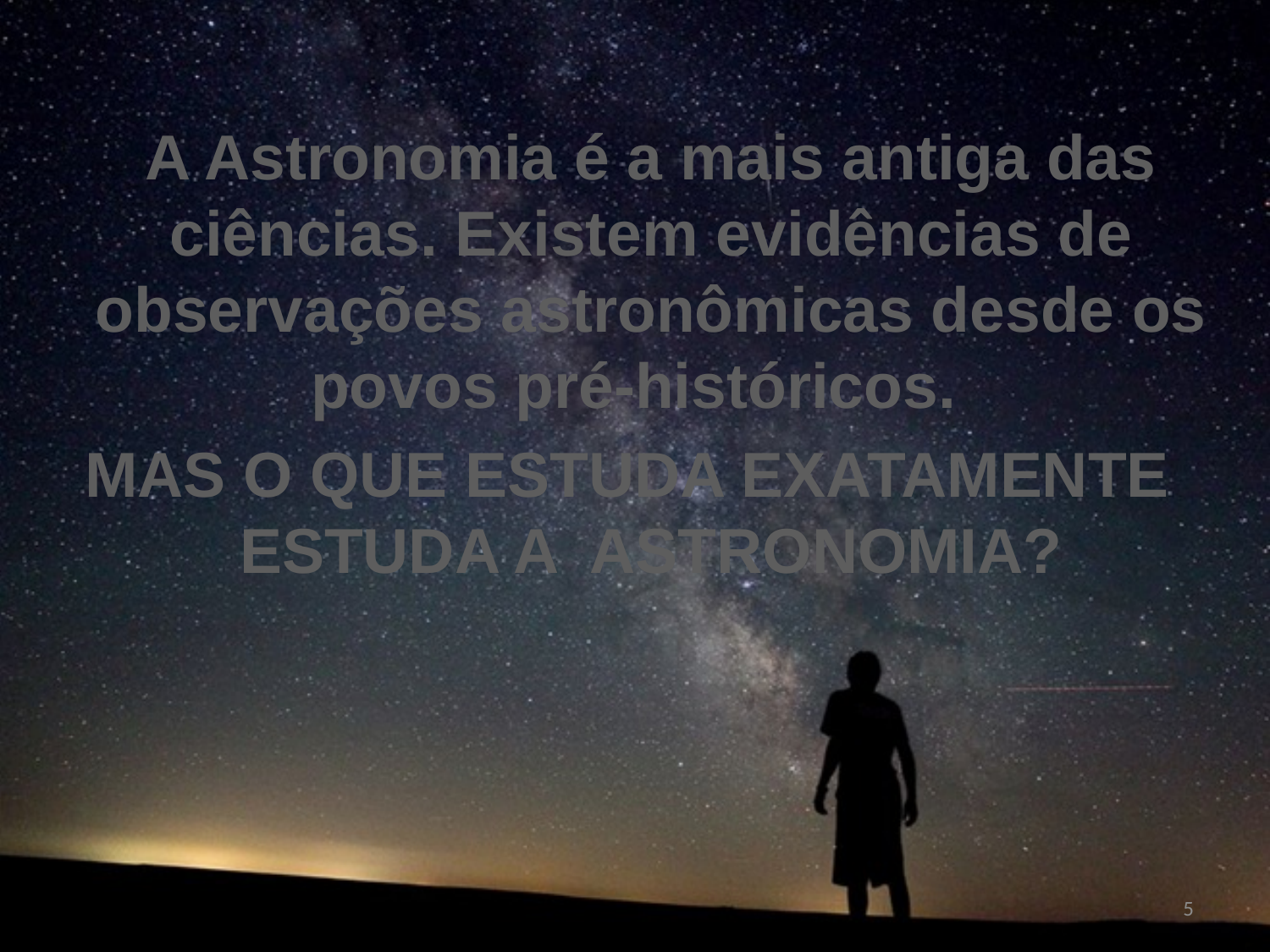

A Astronomia é a mais antiga das ciências. Existem evidências de observações astronômicas desde os povos pré-históricos.
MAS O QUE ESTUDA EXATAMENTE ESTUDA A  ASTRONOMIA?
5